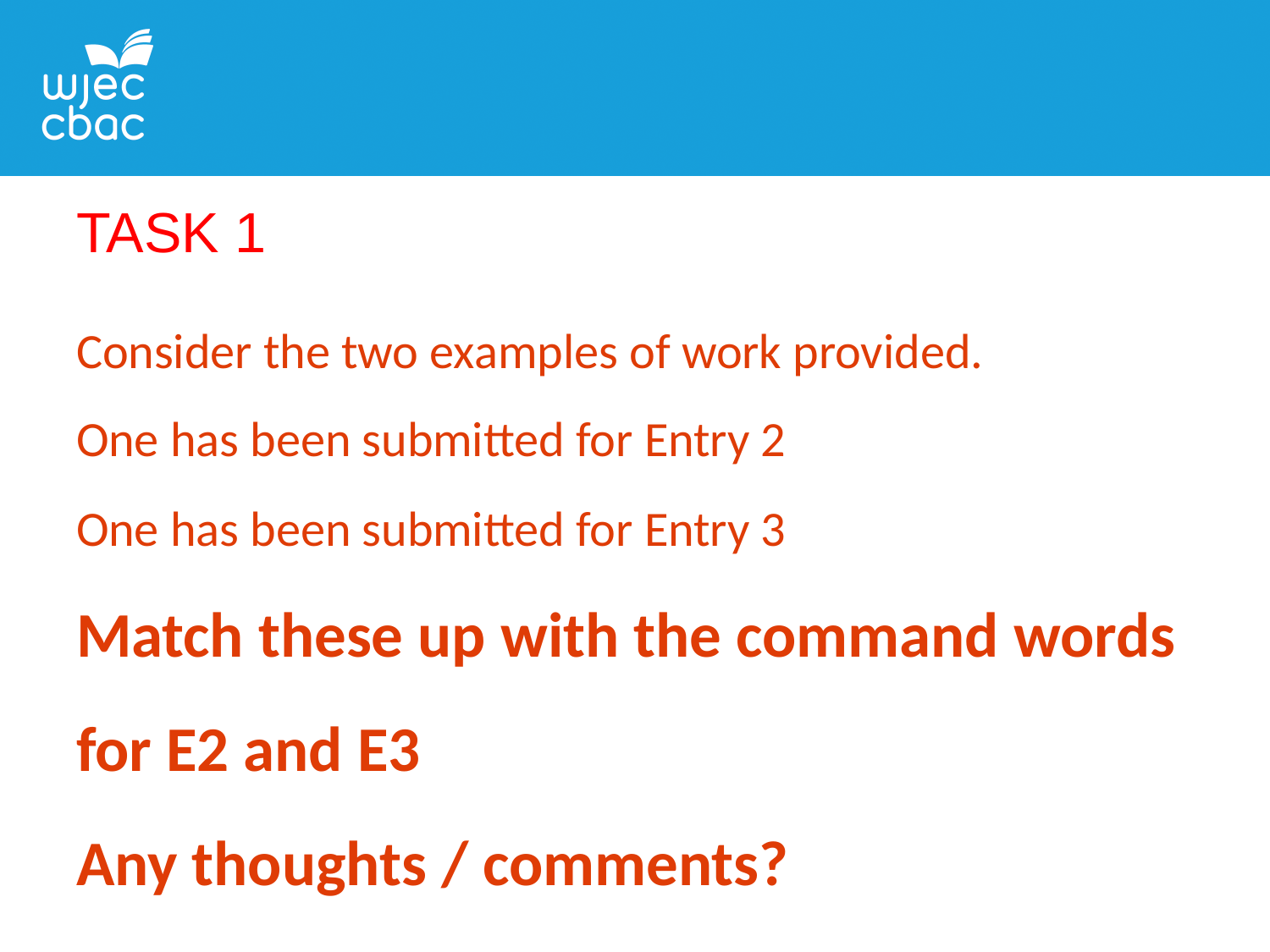

TASK 1
Consider the two examples of work provided.
One has been submitted for Entry 2
One has been submitted for Entry 3
Match these up with the command words for E2 and E3
Any thoughts / comments?